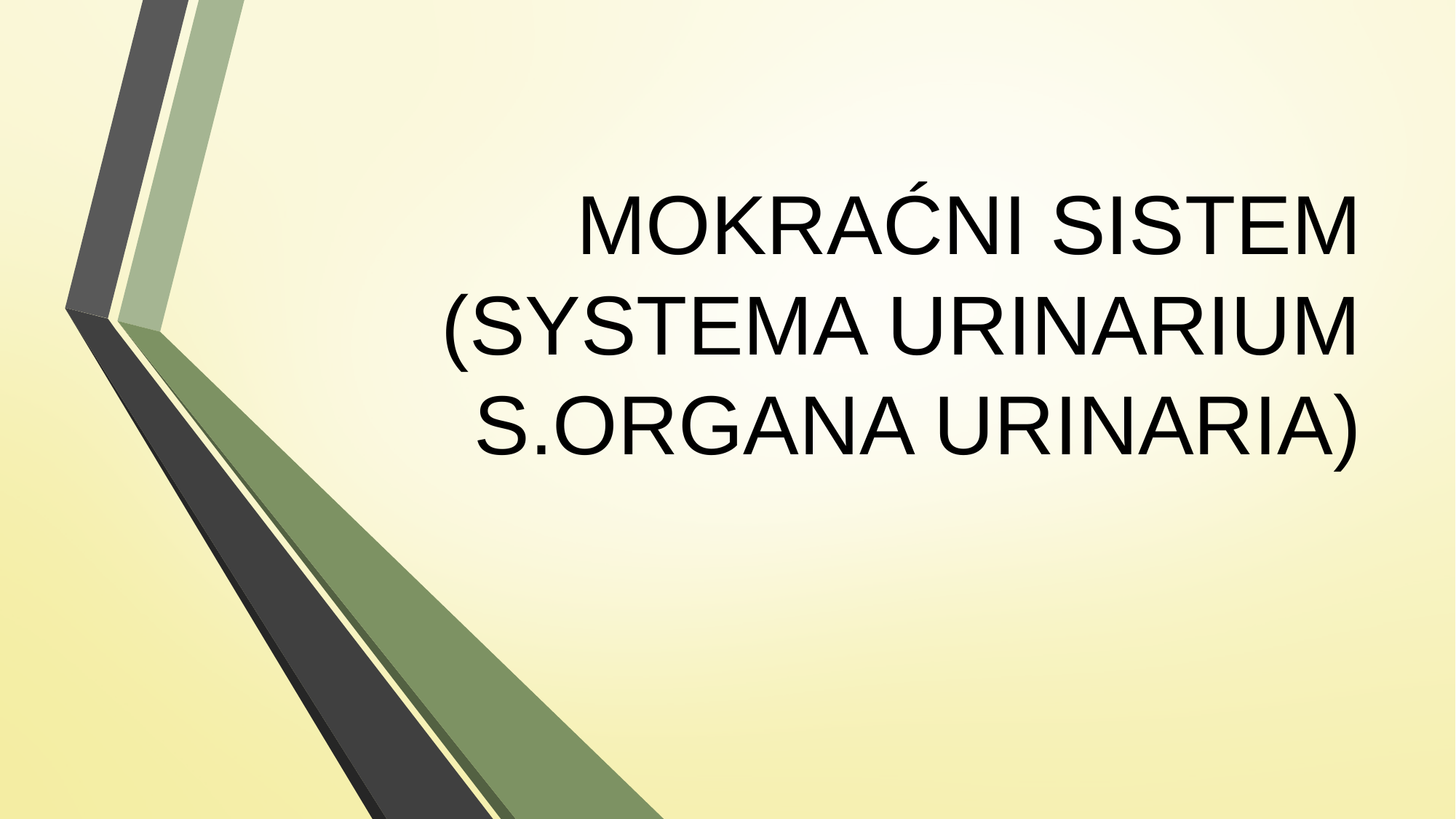

# MOKRAĆNI SISTEM (SYSTEMA URINARIUM S.ORGANA URINARIA)